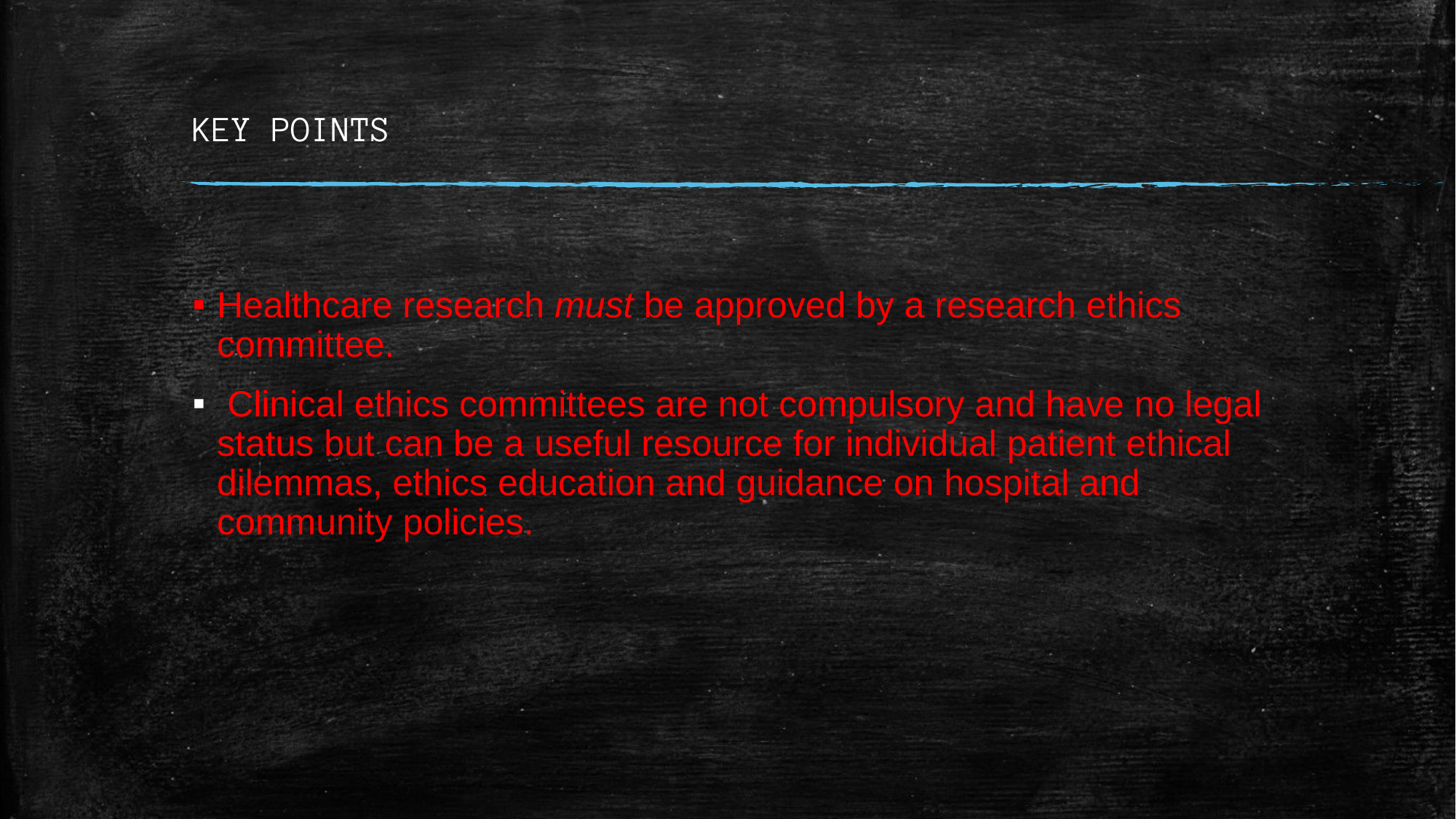

# KEY POINTS

Healthcare research must be approved by a research ethics committee.
 Clinical ethics committees are not compulsory and have no legal status but can be a useful resource for individual patient ethical dilemmas, ethics education and guidance on hospital and community policies.